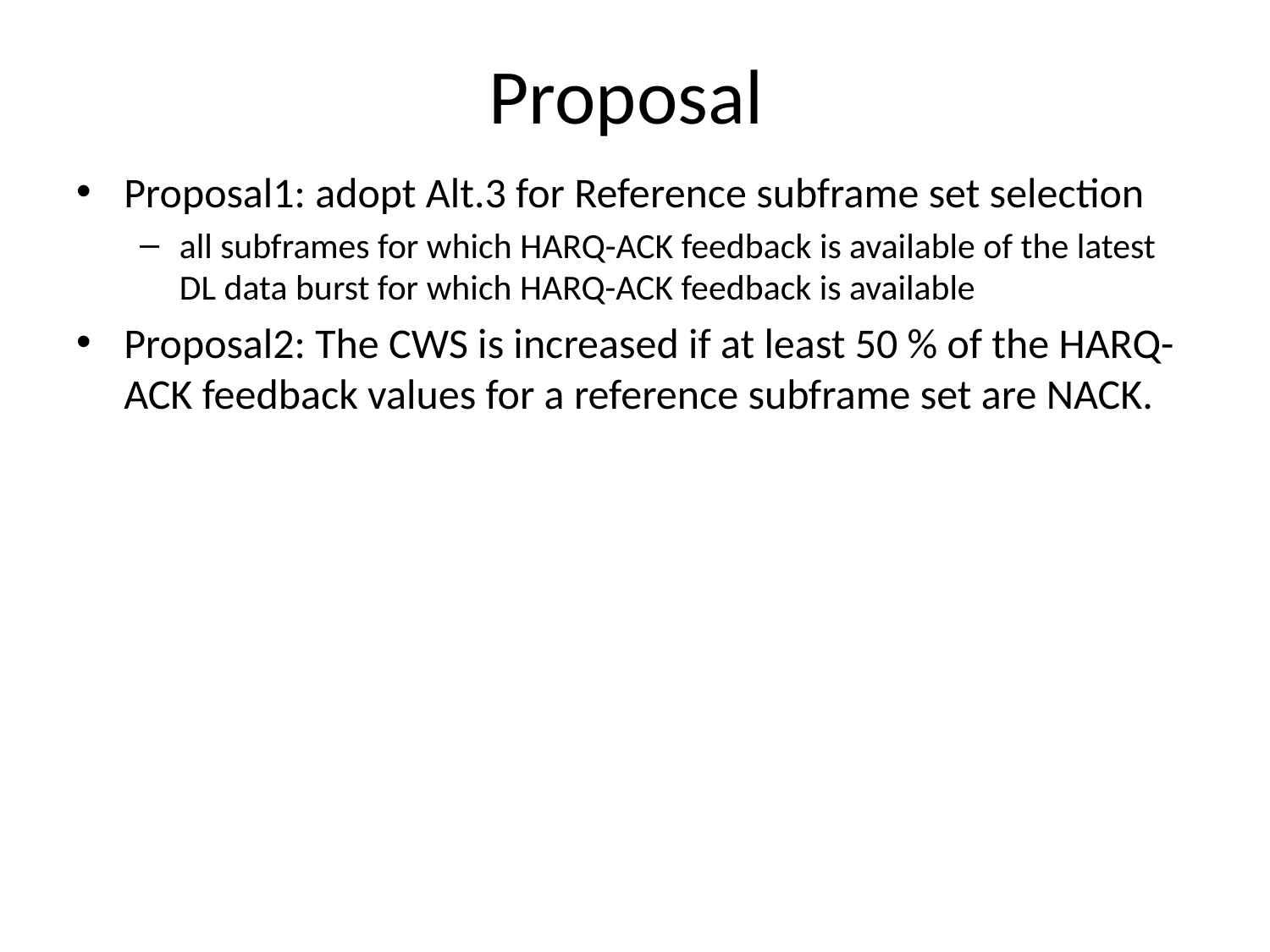

# Proposal
Proposal1: adopt Alt.3 for Reference subframe set selection
all subframes for which HARQ-ACK feedback is available of the latest DL data burst for which HARQ-ACK feedback is available
Proposal2: The CWS is increased if at least 50 % of the HARQ-ACK feedback values for a reference subframe set are NACK.